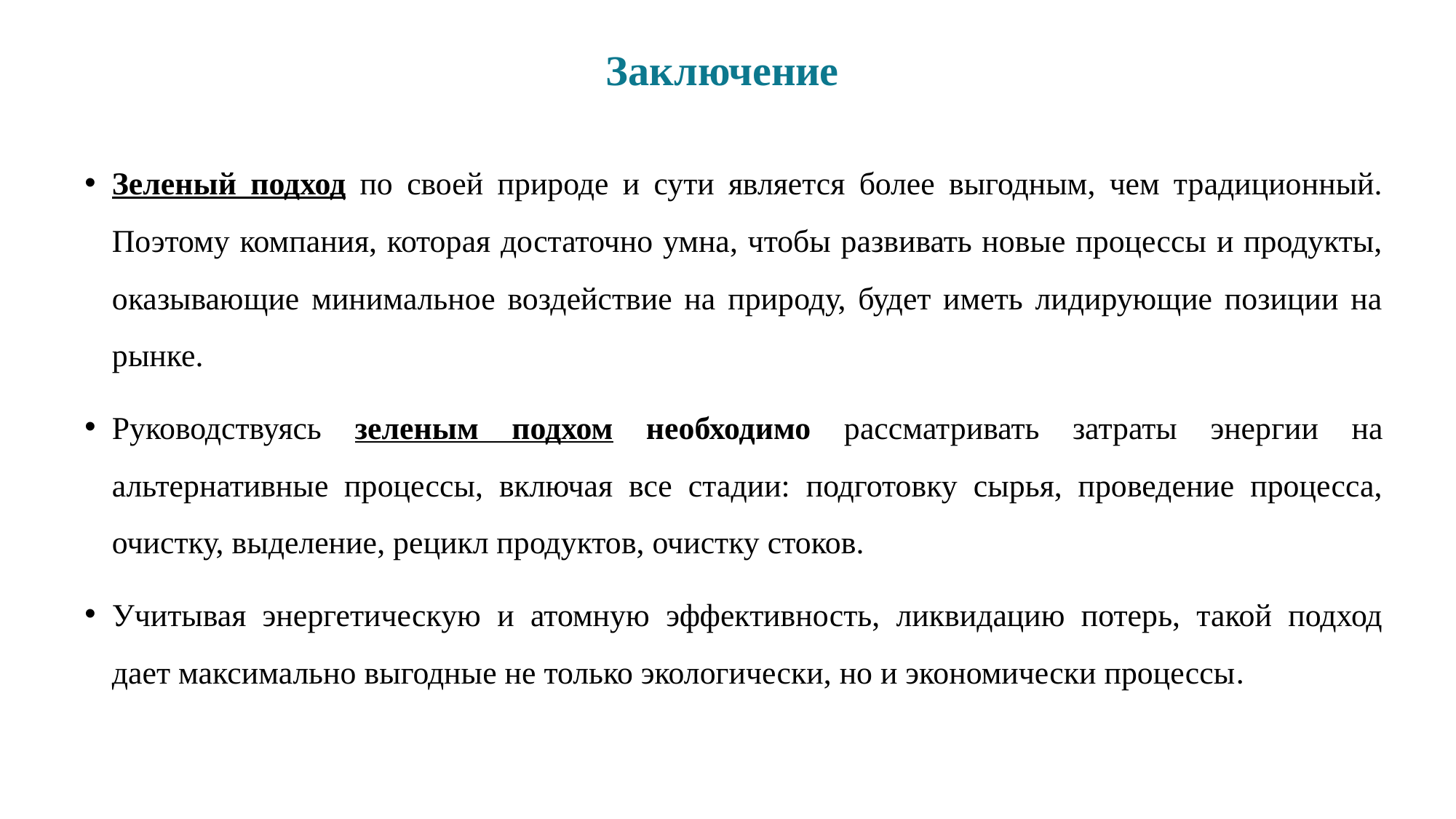

# Заключение
Зеленый подход по своей природе и сути является более выгодным, чем традиционный. Поэтому компания, которая достаточно умна, чтобы развивать новые процессы и продукты, оказывающие минимальное воздействие на природу, будет иметь лидирующие позиции на рынке.
Руководствуясь зеленым подхом необходимо рассматривать затраты энергии на альтернативные процессы, включая все стадии: подготовку сырья, проведение процесса, очистку, выделение, рецикл продуктов, очистку стоков.
Учитывая энергетическую и атомную эффективность, ликвидацию потерь, такой подход дает максимально выгодные не только экологически, но и экономически процессы.